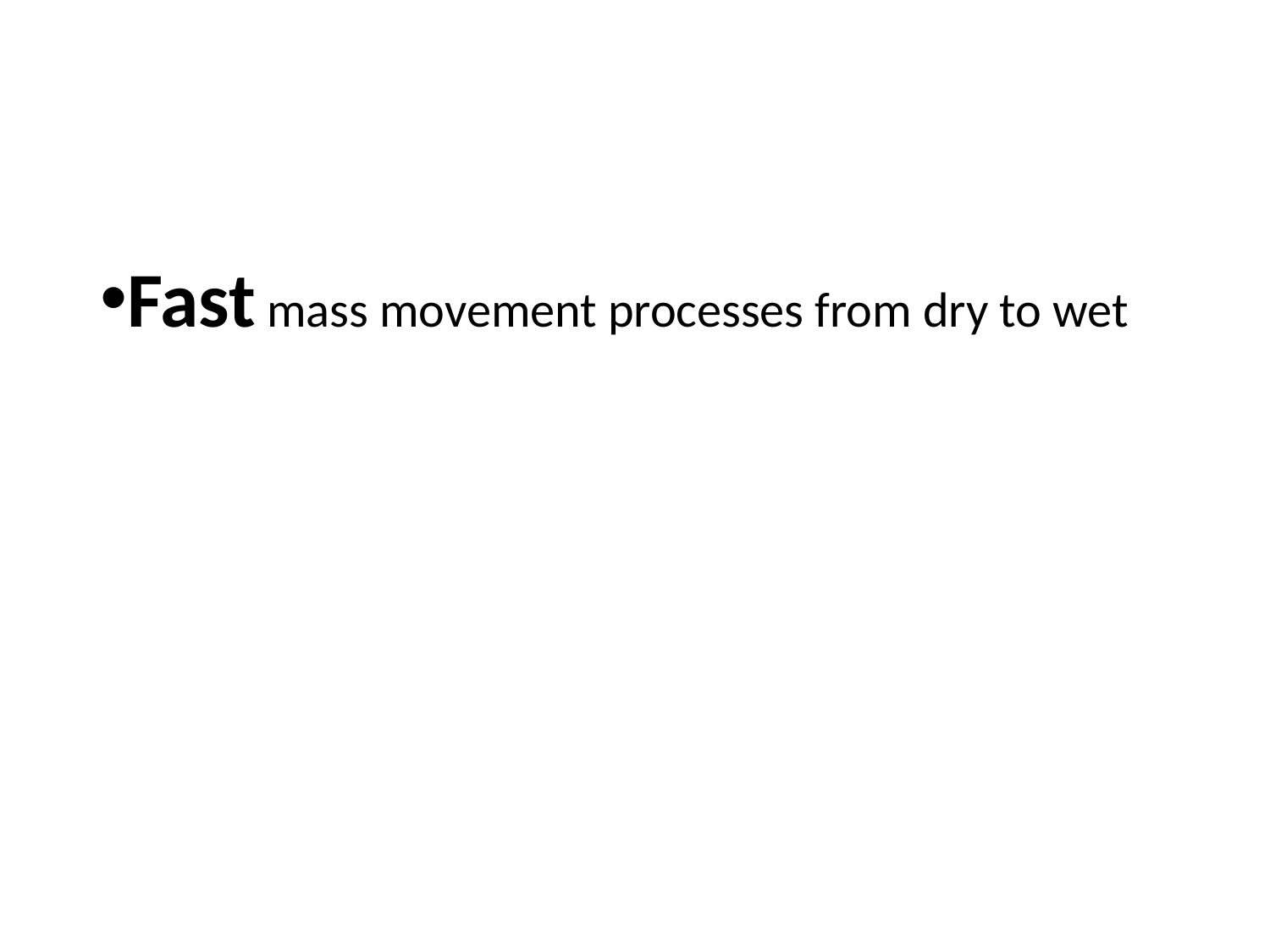

Fast mass movement processes from dry to wet